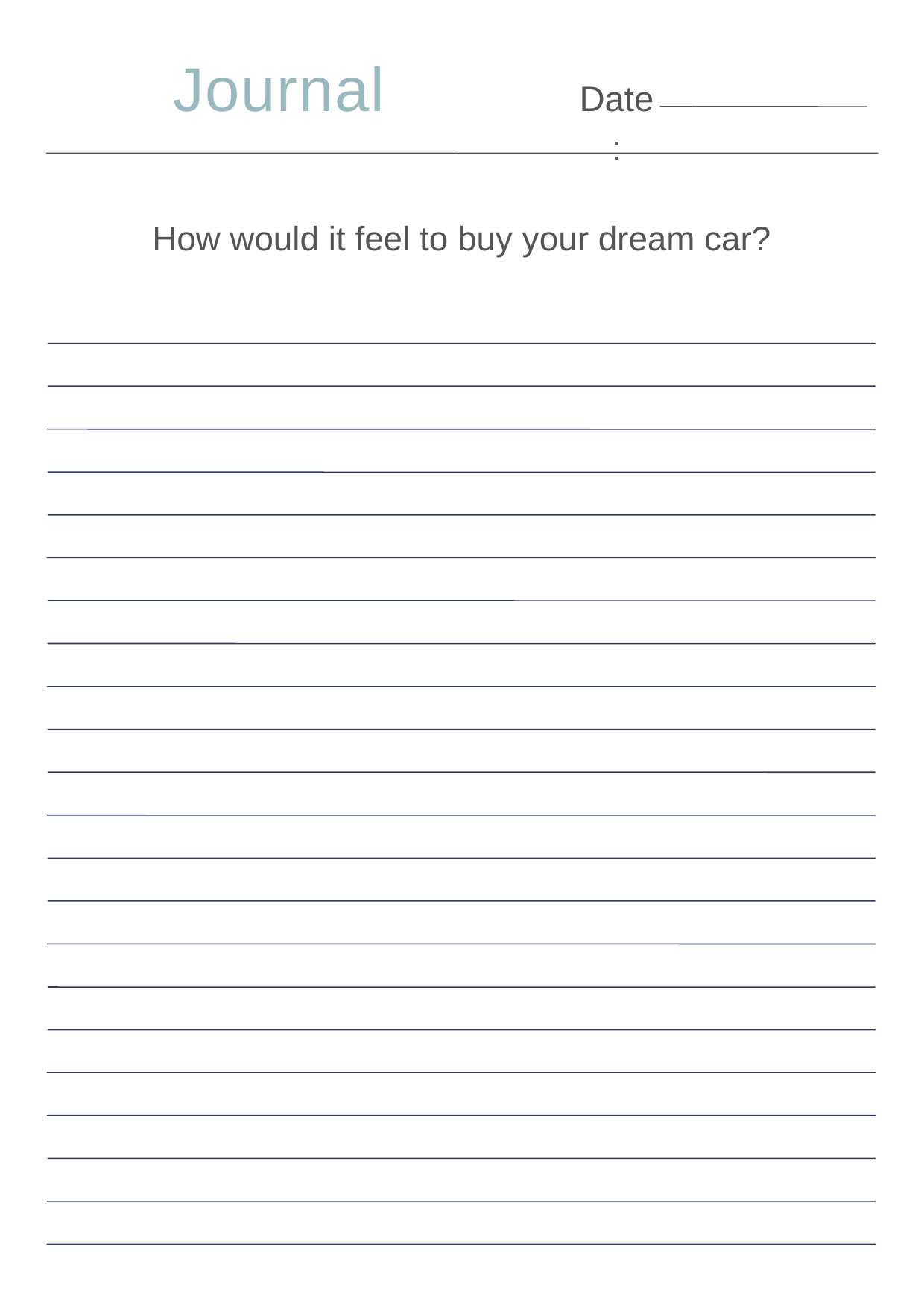

Journal
Date:

How would it feel to buy your dream car?